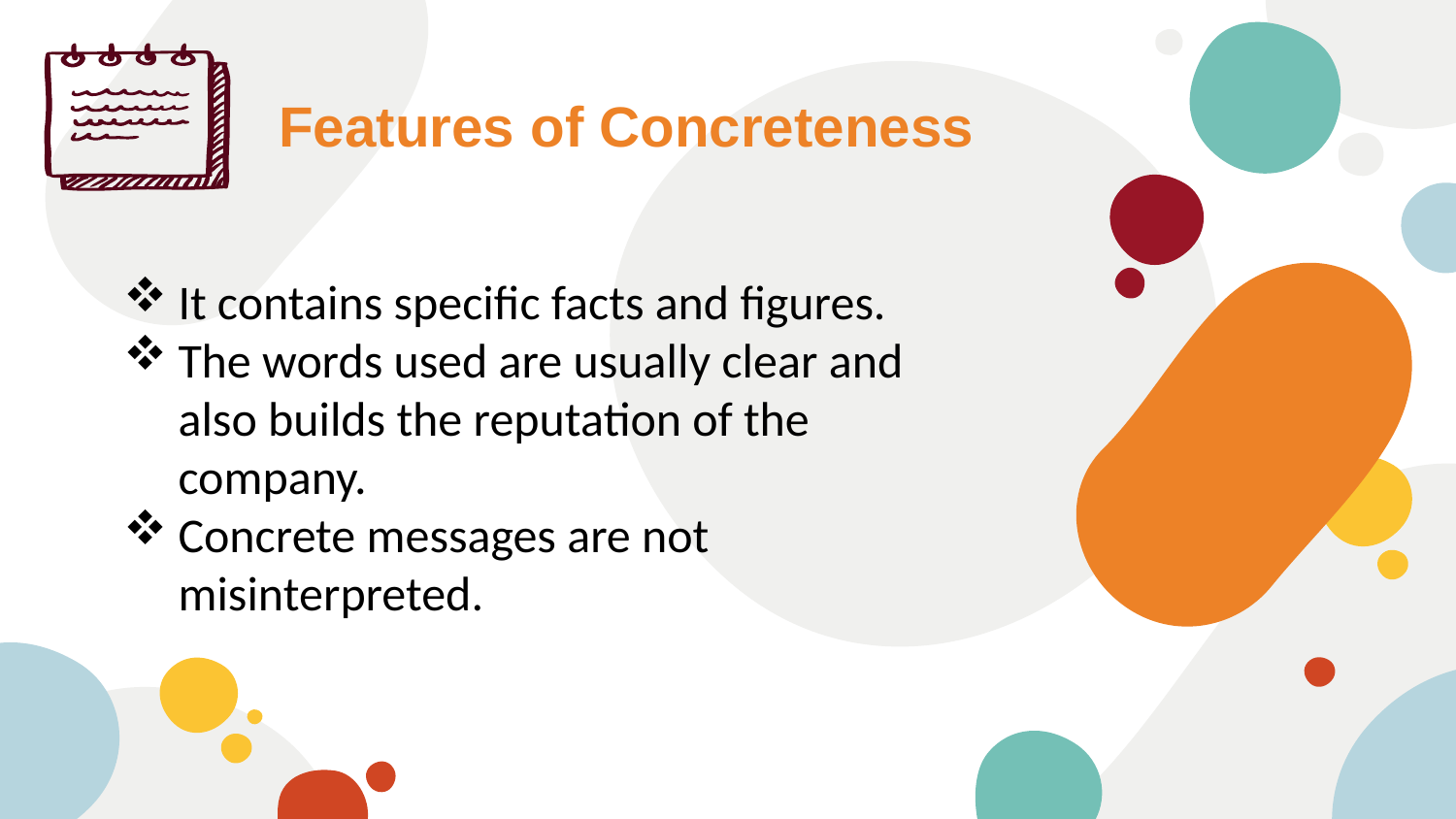

# Features of Concreteness
It contains specific facts and figures.
The words used are usually clear and also builds the reputation of the company.
Concrete messages are not misinterpreted.
14